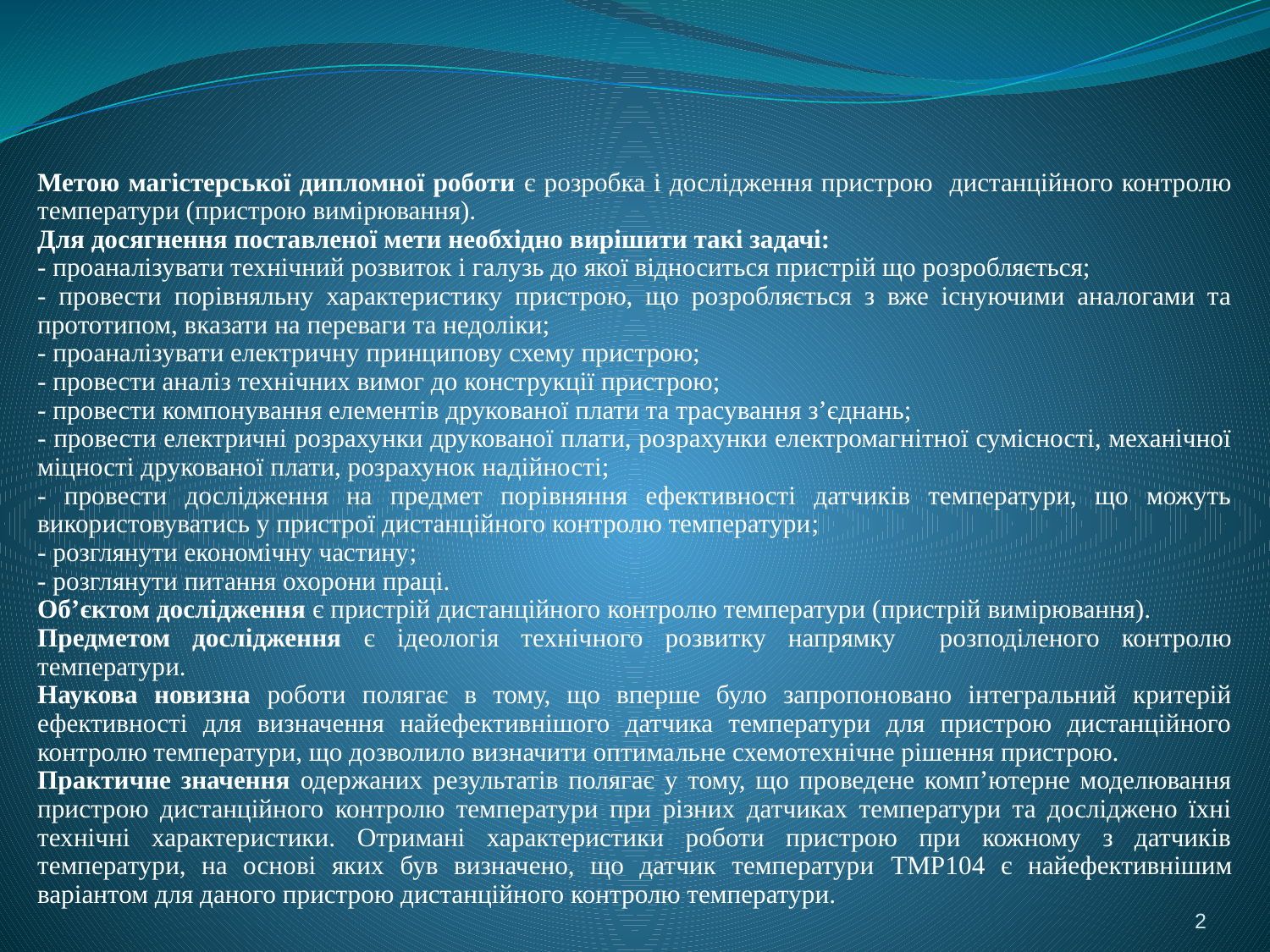

Метою магістерської дипломної роботи є розробка і дослідження пристрою  дистанційного контролю температури (пристрою вимірювання).
Для досягнення поставленої мети необхідно вирішити такі задачі:
- проаналізувати технічний розвиток і галузь до якої відноситься пристрій що розробляється;
- провести порівняльну характеристику пристрою, що розробляється з вже існуючими аналогами та прототипом, вказати на переваги та недоліки;
- проаналізувати електричну принципову схему пристрою;
- провести аналіз технічних вимог до конструкції пристрою;
- провести компонування елементів друкованої плати та трасування з’єднань;
- провести електричні розрахунки друкованої плати, розрахунки електромагнітної сумісності, механічної міцності друкованої плати, розрахунок надійності;
- провести дослідження на предмет порівняння ефективності датчиків температури, що можуть використовуватись у пристрої дистанційного контролю температури;
- розглянути економічну частину;
- розглянути питання охорони праці.
Об’єктом дослідження є пристрій дистанційного контролю температури (пристрій вимірювання).
Предметом дослідження є ідеологія технічного розвитку напрямку  розподіленого контролю температури.
Наукова новизна роботи полягає в тому, що вперше було запропоновано інтегральний критерій ефективності для визначення найефективнішого датчика температури для пристрою дистанційного контролю температури, що дозволило визначити оптимальне схемотехнічне рішення пристрою.
Практичне значення одержаних результатів полягає у тому, що проведене комп’ютерне моделювання пристрою дистанційного контролю температури при різних датчиках температури та досліджено їхні технічні характеристики. Отримані характеристики роботи пристрою при кожному з датчиків температури, на основі яких був визначено, що датчик температури TMP104 є найефективнішим варіантом для даного пристрою дистанційного контролю температури.

2